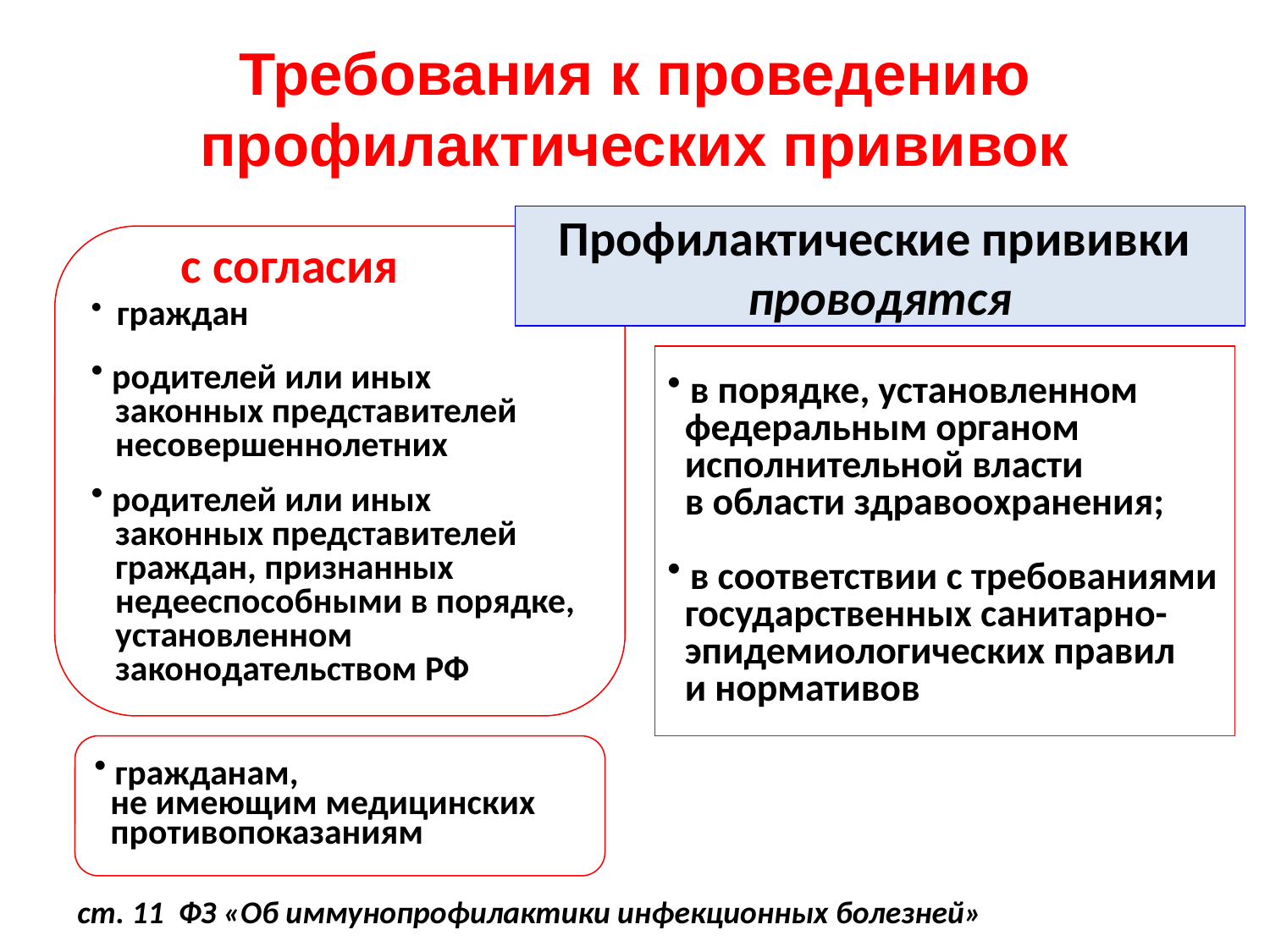

# Требования к проведению профилактических прививок
Профилактические прививки
проводятся
        с согласия
  граждан

 родителей или иных
   законных представителей
   несовершеннолетних

 родителей или иных
   законных представителей
   граждан, признанных
   недееспособными в порядке,
   установленном
   законодательством РФ
 в порядке, установленном
  федеральным органом
  исполнительной власти
  в области здравоохранения;

 в соответствии с требованиями
  государственных санитарно-
  эпидемиологических правил
  и нормативов
 гражданам,
  не имеющим медицинских
  противопоказаниям
ст. 11  ФЗ «Об иммунопрофилактики инфекционных болезней»